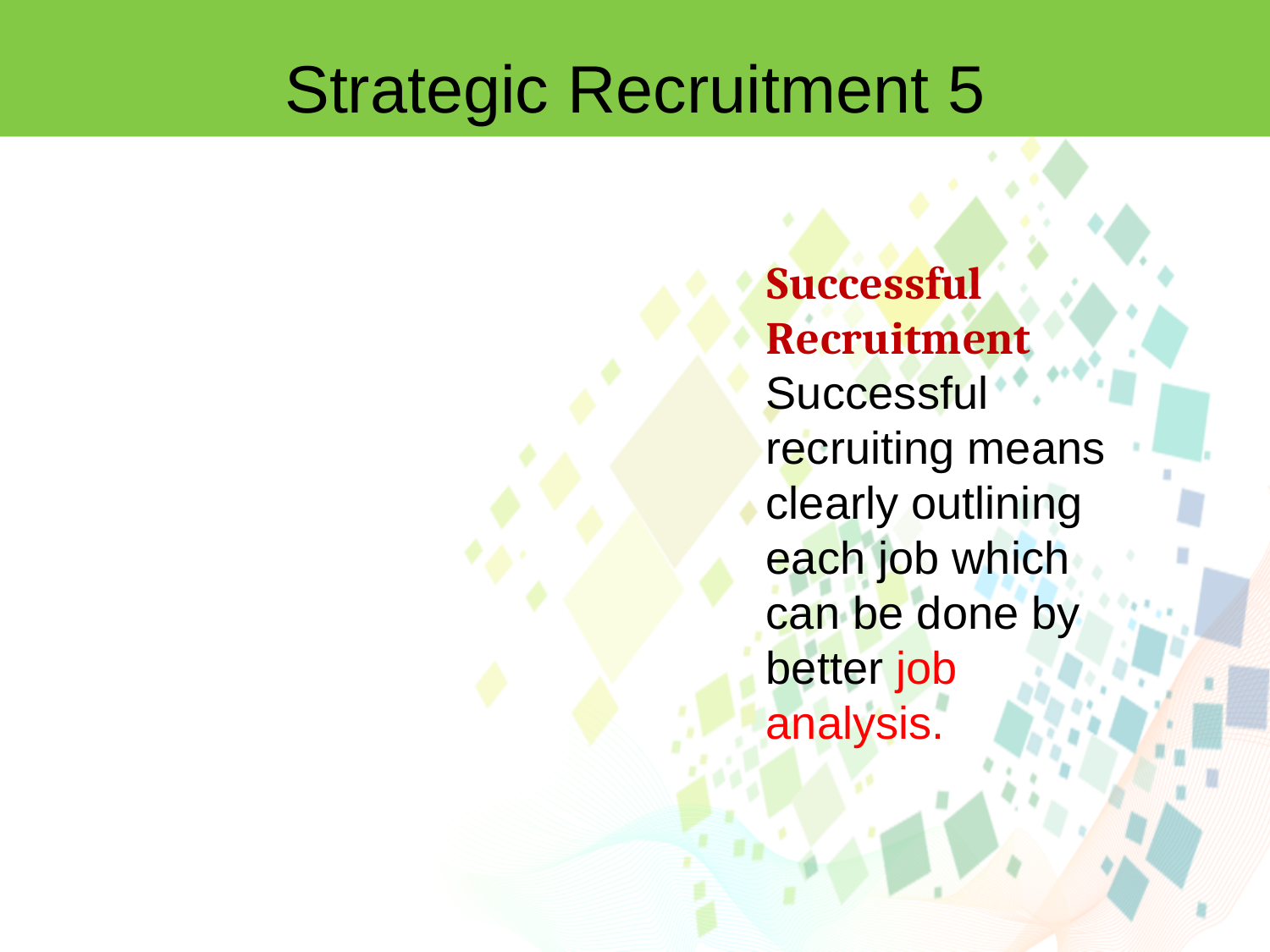

Strategic Recruitment 5

Successful
Recruitment
Successful recruiting means clearly outlining each job which can be done by better job analysis.